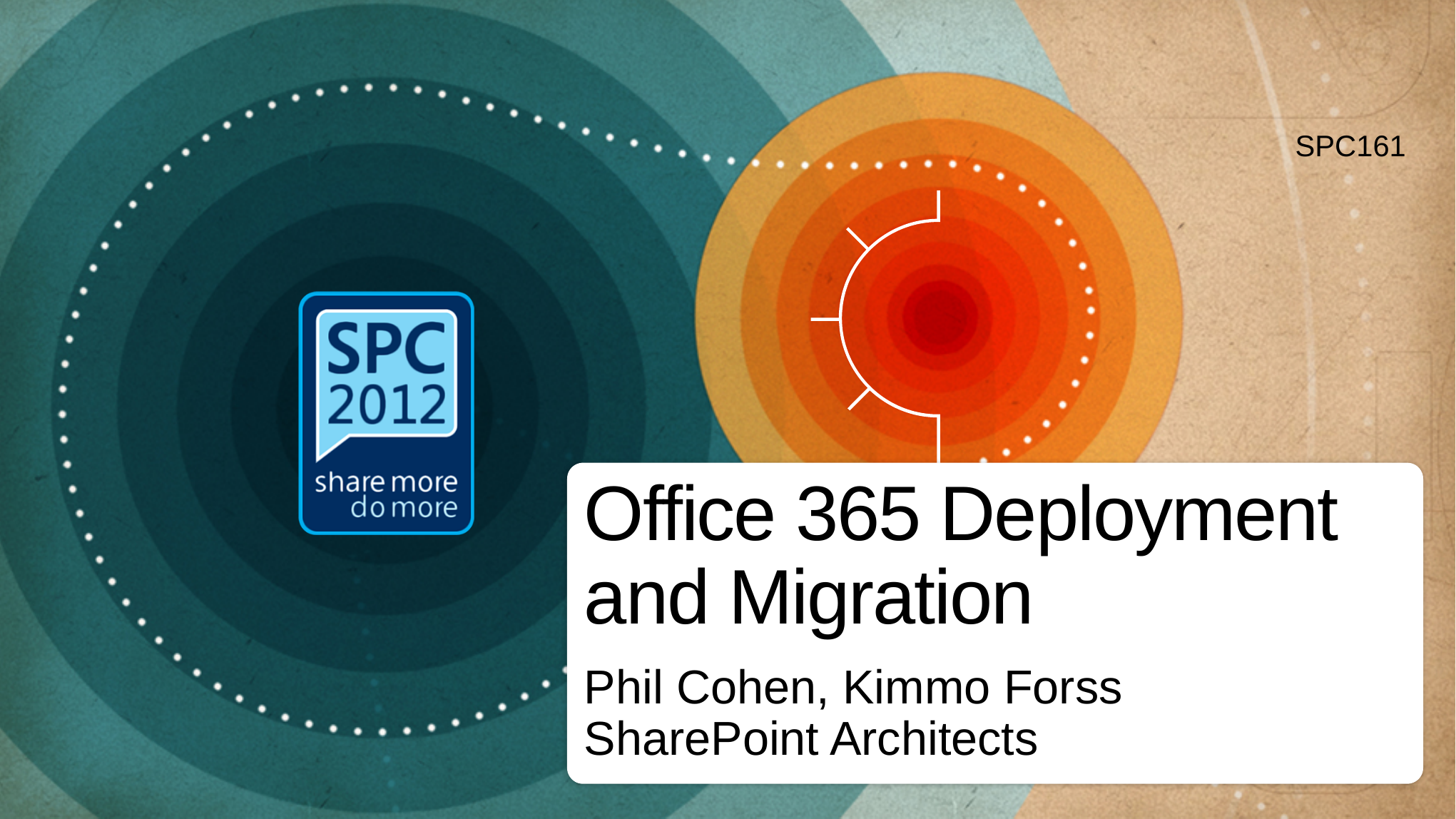

SPC161
# Office 365 Deployment and Migration
Phil Cohen, Kimmo Forss
SharePoint Architects